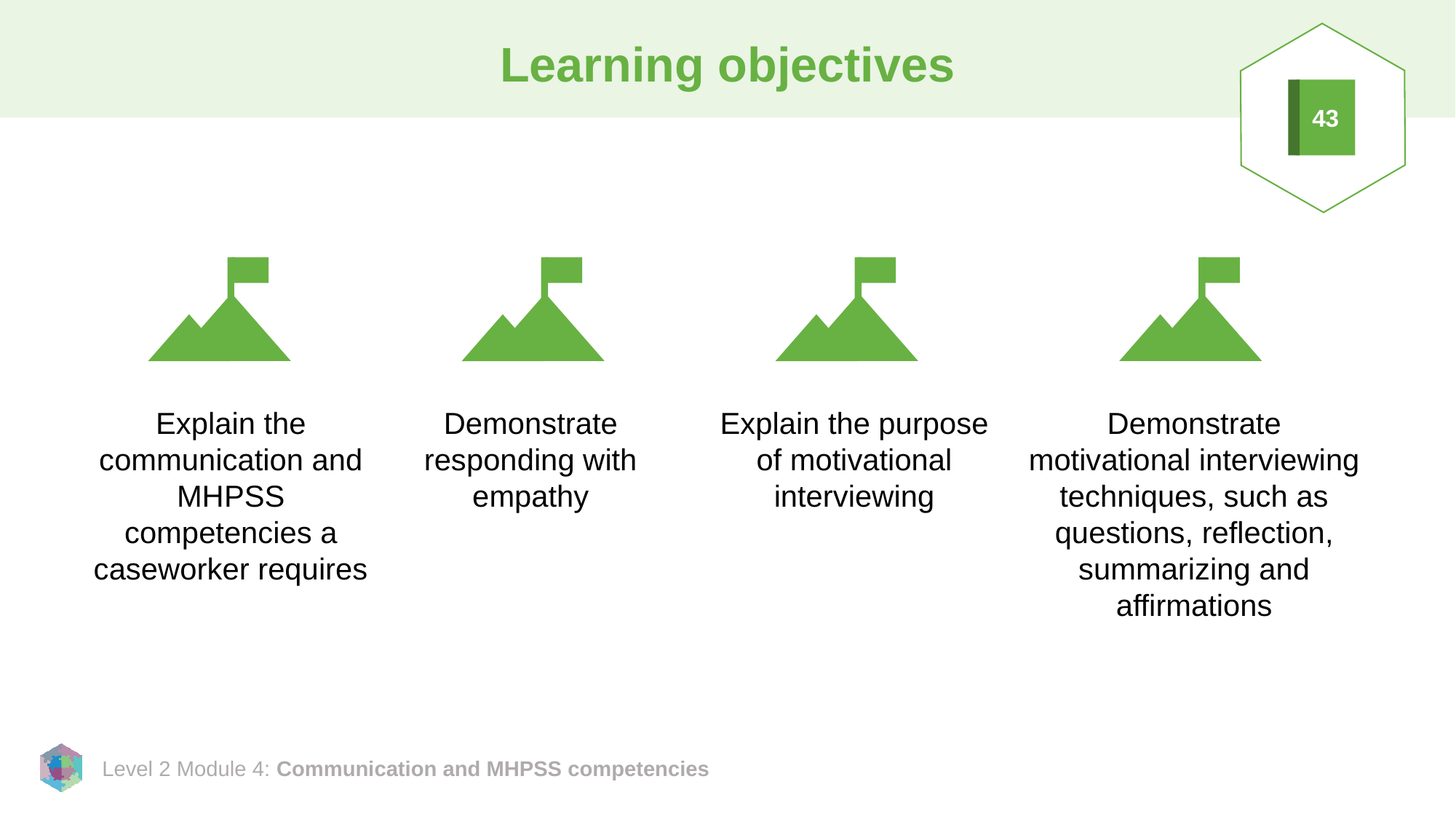

# Learning objectives

43

Explain the communication and MHPSS competencies a caseworker requires
Demonstrate responding with empathy
Explain the purpose of motivational interviewing
Demonstrate motivational interviewing techniques, such as questions, reflection, summarizing and affirmations